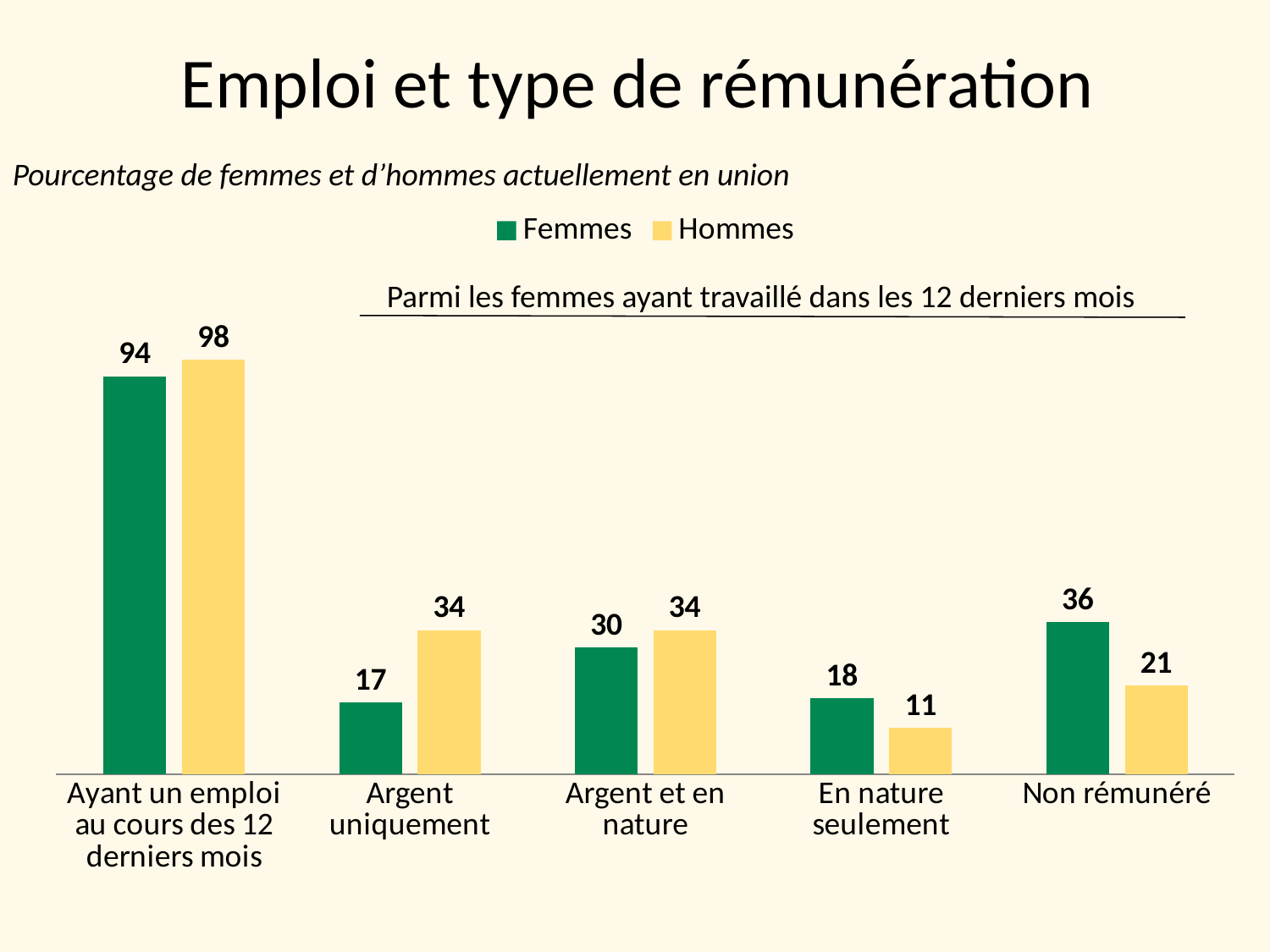

# Emploi et type de rémunération
Pourcentage de femmes et d’hommes actuellement en union

### Chart

| Category | Femmes | Hommes |
|---|---|---|
| Ayant un emploi au cours des 12 derniers mois | 94.0 | 98.0 |
| Argent uniquement | 17.0 | 34.0 |
| Argent et en nature | 30.0 | 34.0 |
| En nature seulement | 18.0 | 11.0 |
| Non rémunéré | 36.0 | 21.0 |
Parmi les femmes ayant travaillé dans les 12 derniers mois